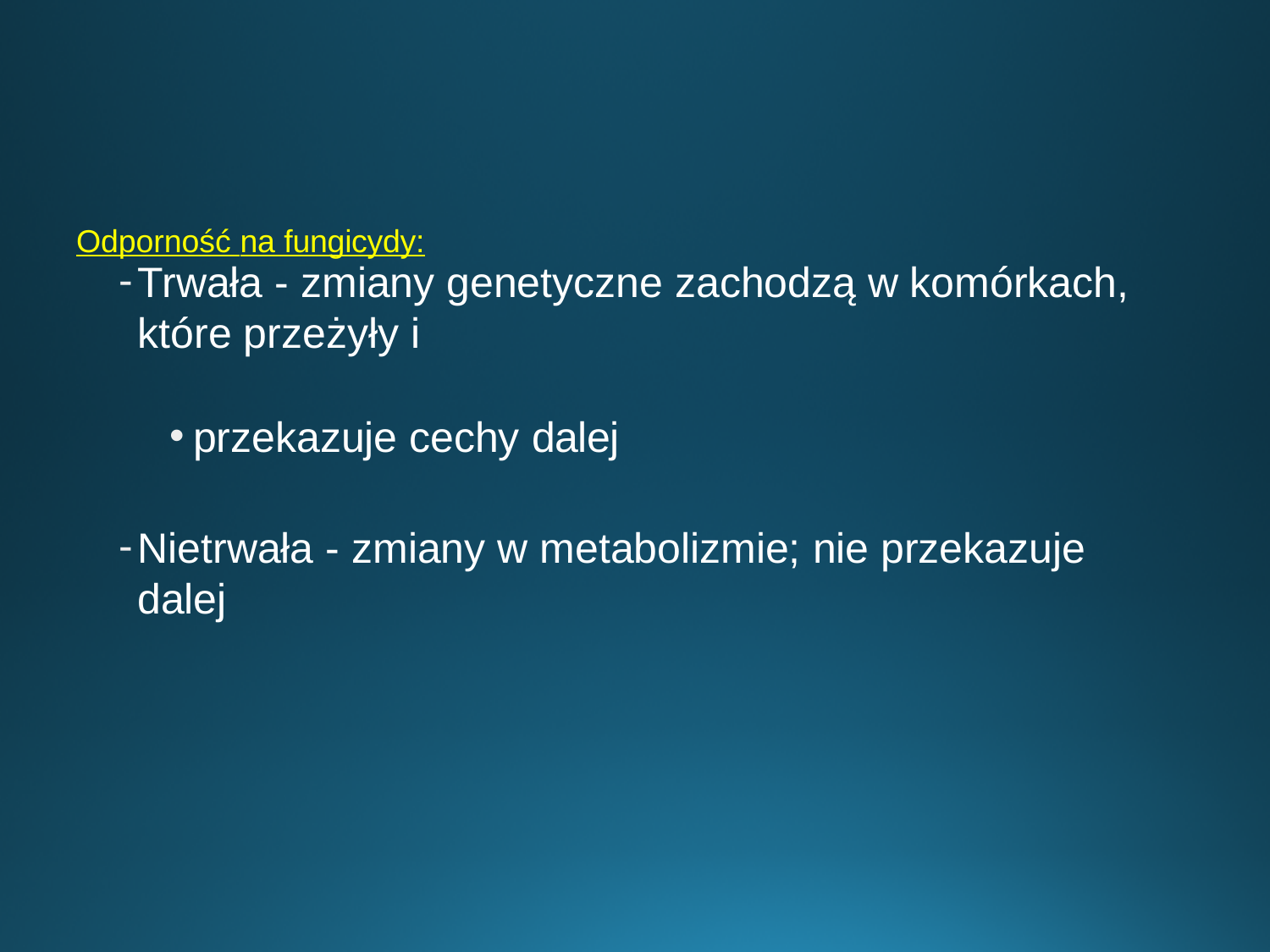

# Odporność na fungicydy:
Trwała - zmiany genetyczne zachodzą w komórkach, które przeżyły i

przekazuje cechy dalej

Nietrwała - zmiany w metabolizmie; nie przekazuje dalej